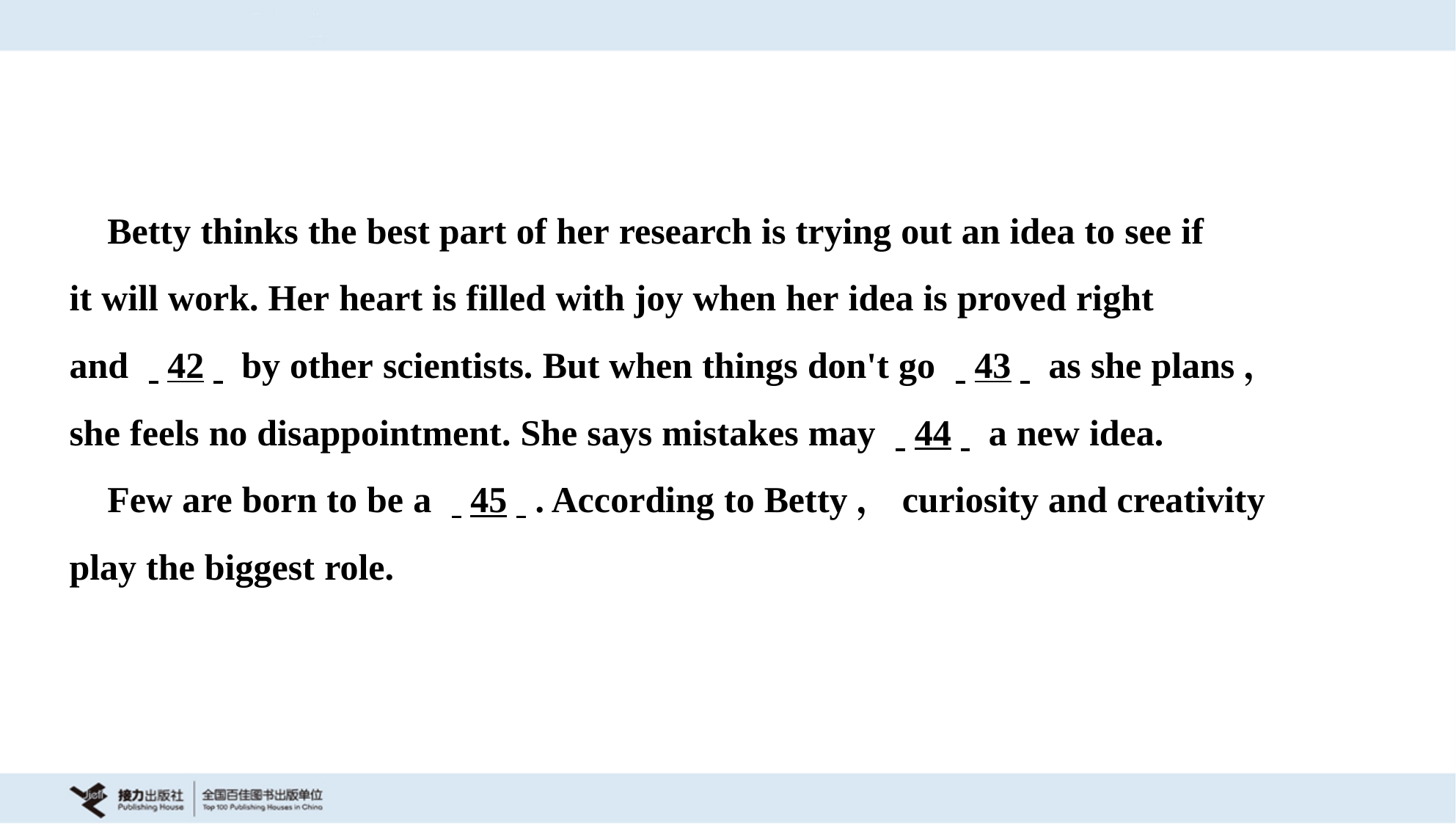

Betty thinks the best part of her research is trying out an idea to see if
it will work. Her heart is filled with joy when her idea is proved right
and . .42. . by other scientists. But when things don't go . .43. . as she plans，
she feels no disappointment. She says mistakes may . .44. . a new idea.
    Few are born to be a . .45. .. According to Betty，curiosity and creativity
play the biggest role.